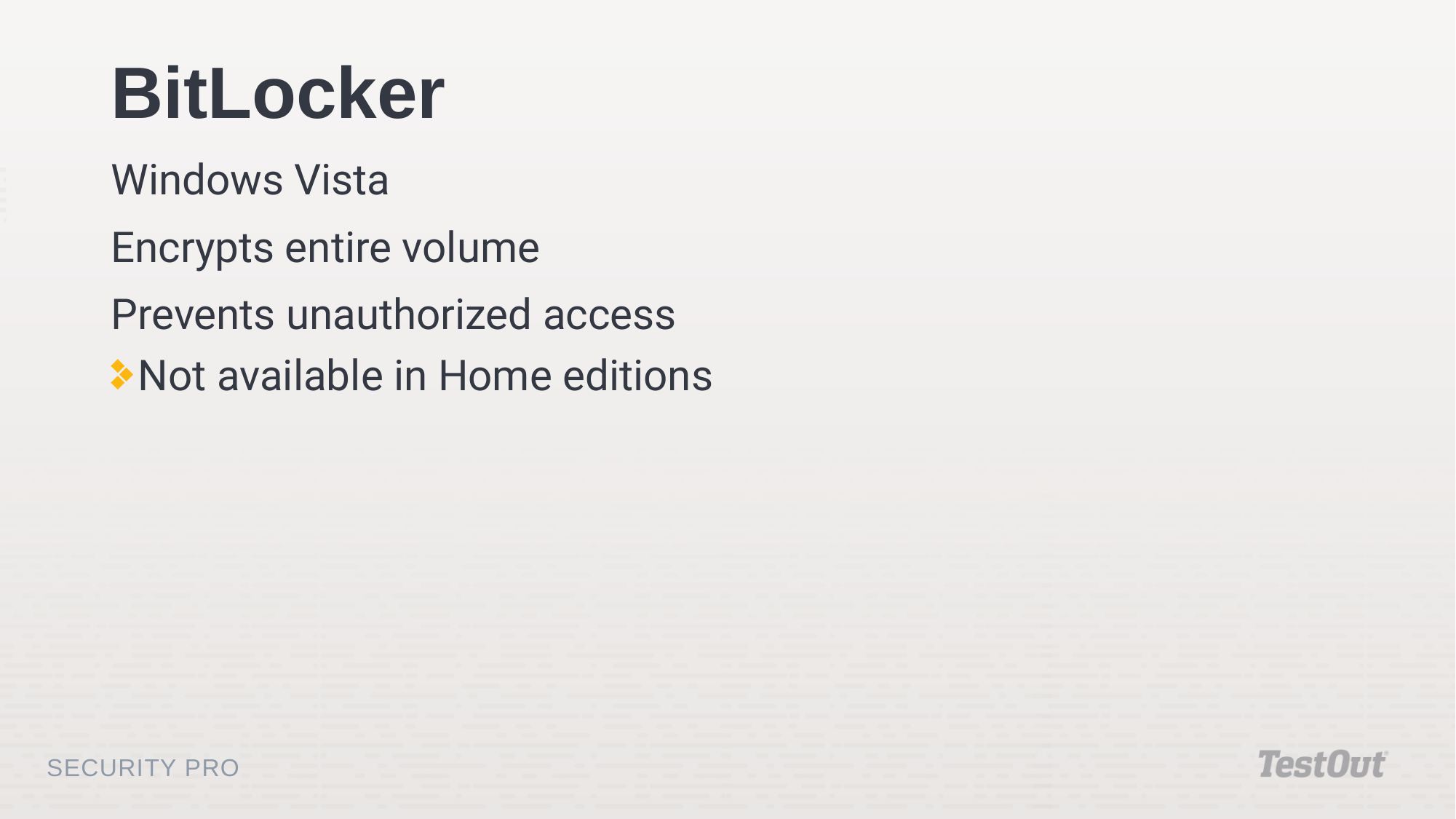

# BitLocker
Windows Vista
Encrypts entire volume
Prevents unauthorized access
Not available in Home editions
Security Pro